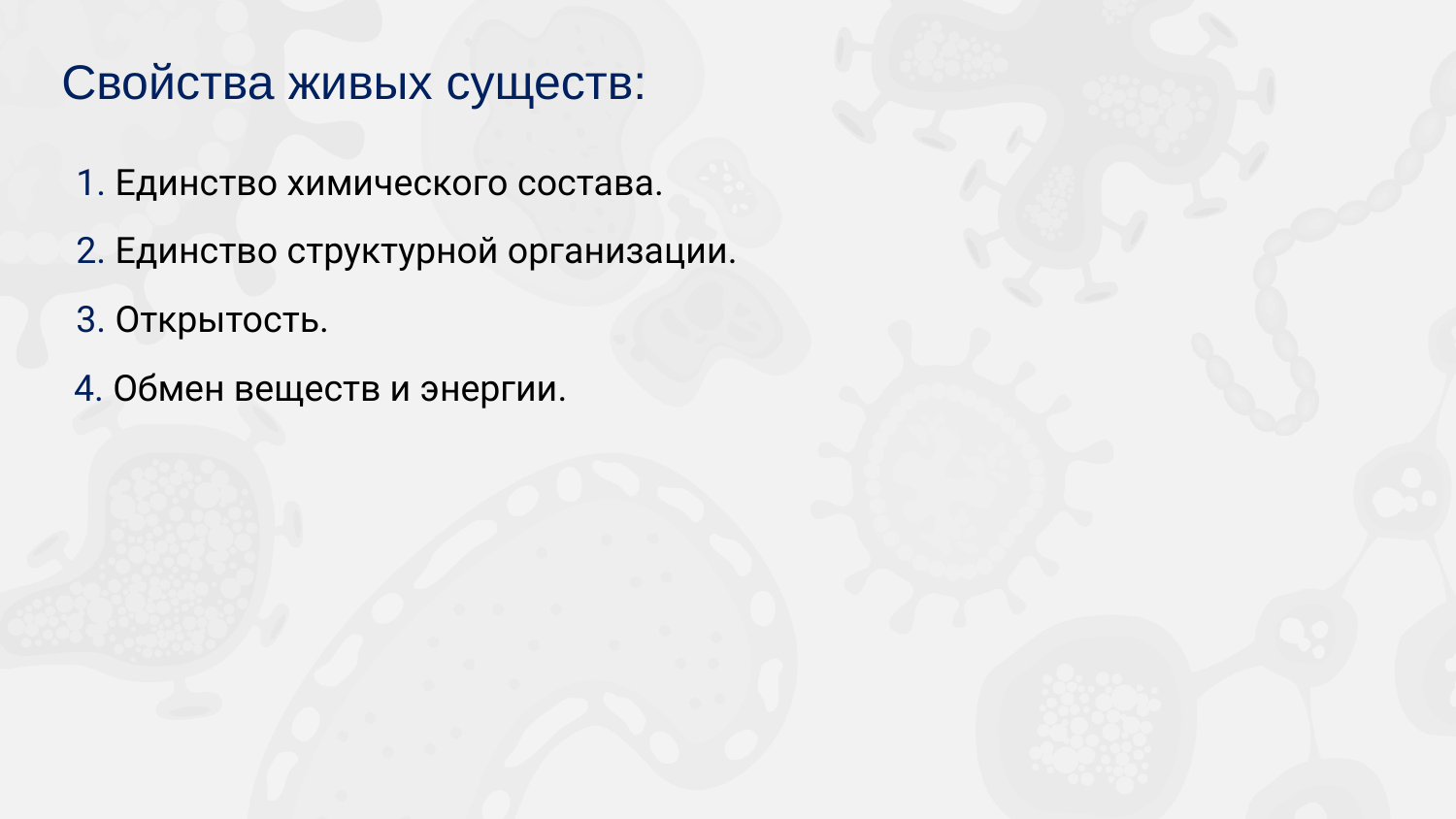

Свойства живых существ:
1. Единство химического состава.
2. Единство структурной организации.
3. Открытость.
4. Обмен веществ и энергии.